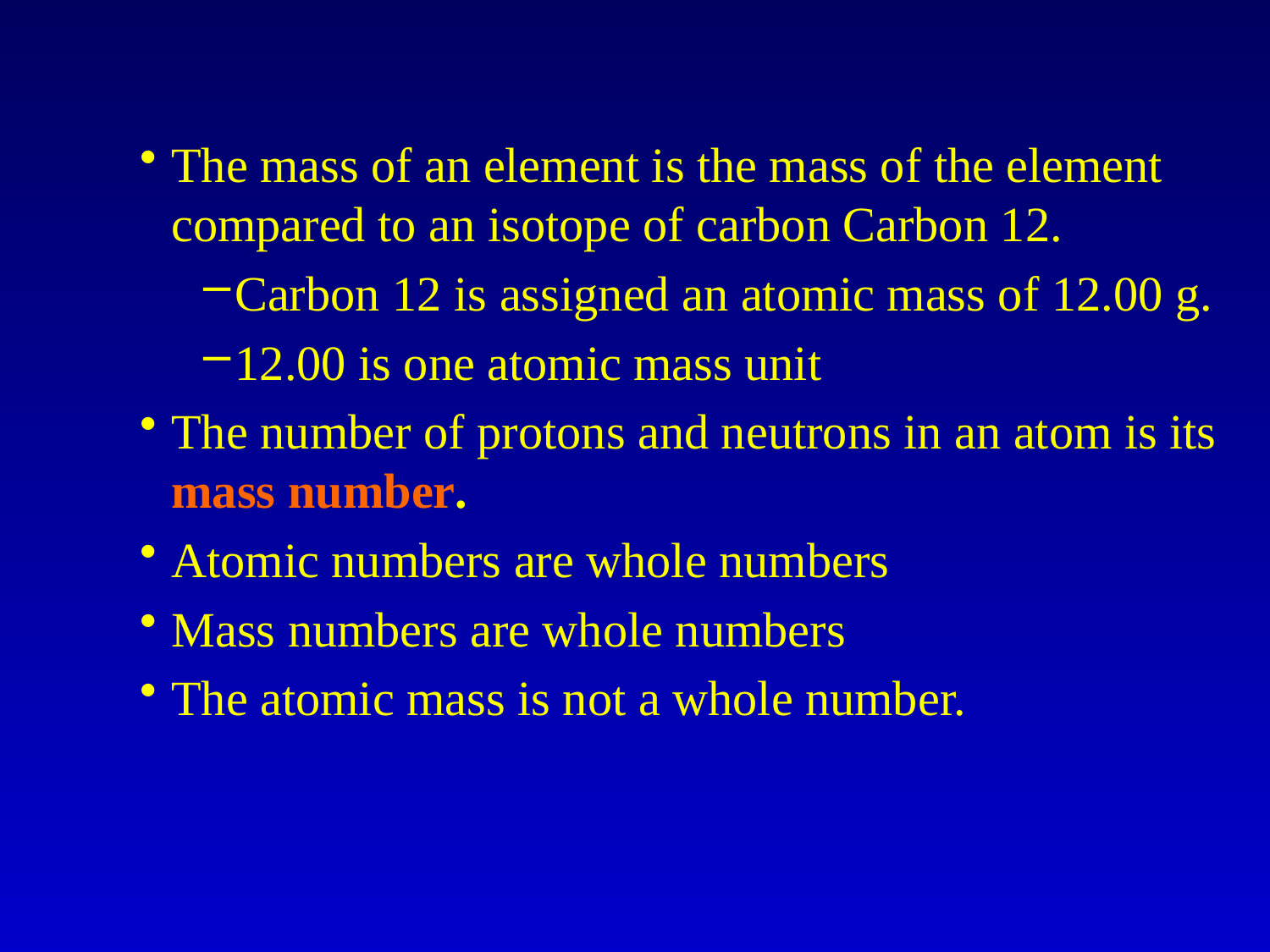

The mass of an element is the mass of the element compared to an isotope of carbon Carbon 12.
Carbon 12 is assigned an atomic mass of 12.00 g.
12.00 is one atomic mass unit
The number of protons and neutrons in an atom is its mass number.
Atomic numbers are whole numbers
Mass numbers are whole numbers
The atomic mass is not a whole number.